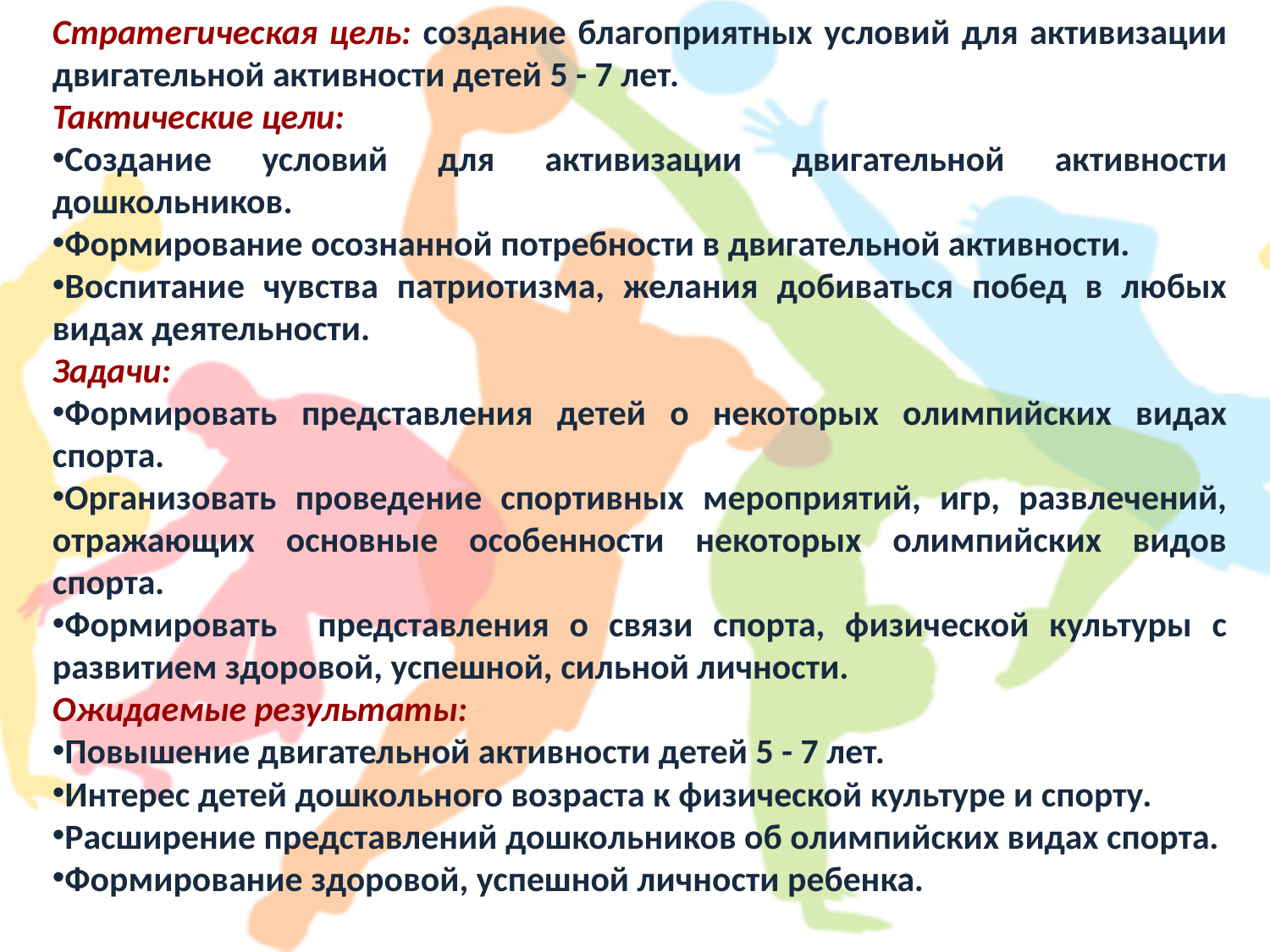

Стратегическая цель: создание благоприятных условий для активизации двигательной активности детей 5 - 7 лет.
Тактические цели:
Создание условий для активизации двигательной активности дошкольников.
Формирование осознанной потребности в двигательной активности.
Воспитание чувства патриотизма, желания добиваться побед в любых видах деятельности.
Задачи:
Формировать представления детей о некоторых олимпийских видах спорта.
Организовать проведение спортивных мероприятий, игр, развлечений, отражающих основные особенности некоторых олимпийских видов спорта.
Формировать  представления о связи спорта, физической культуры с развитием здоровой, успешной, сильной личности.
Ожидаемые результаты:
Повышение двигательной активности детей 5 - 7 лет.
Интерес детей дошкольного возраста к физической культуре и спорту.
Расширение представлений дошкольников об олимпийских видах спорта.
Формирование здоровой, успешной личности ребенка.